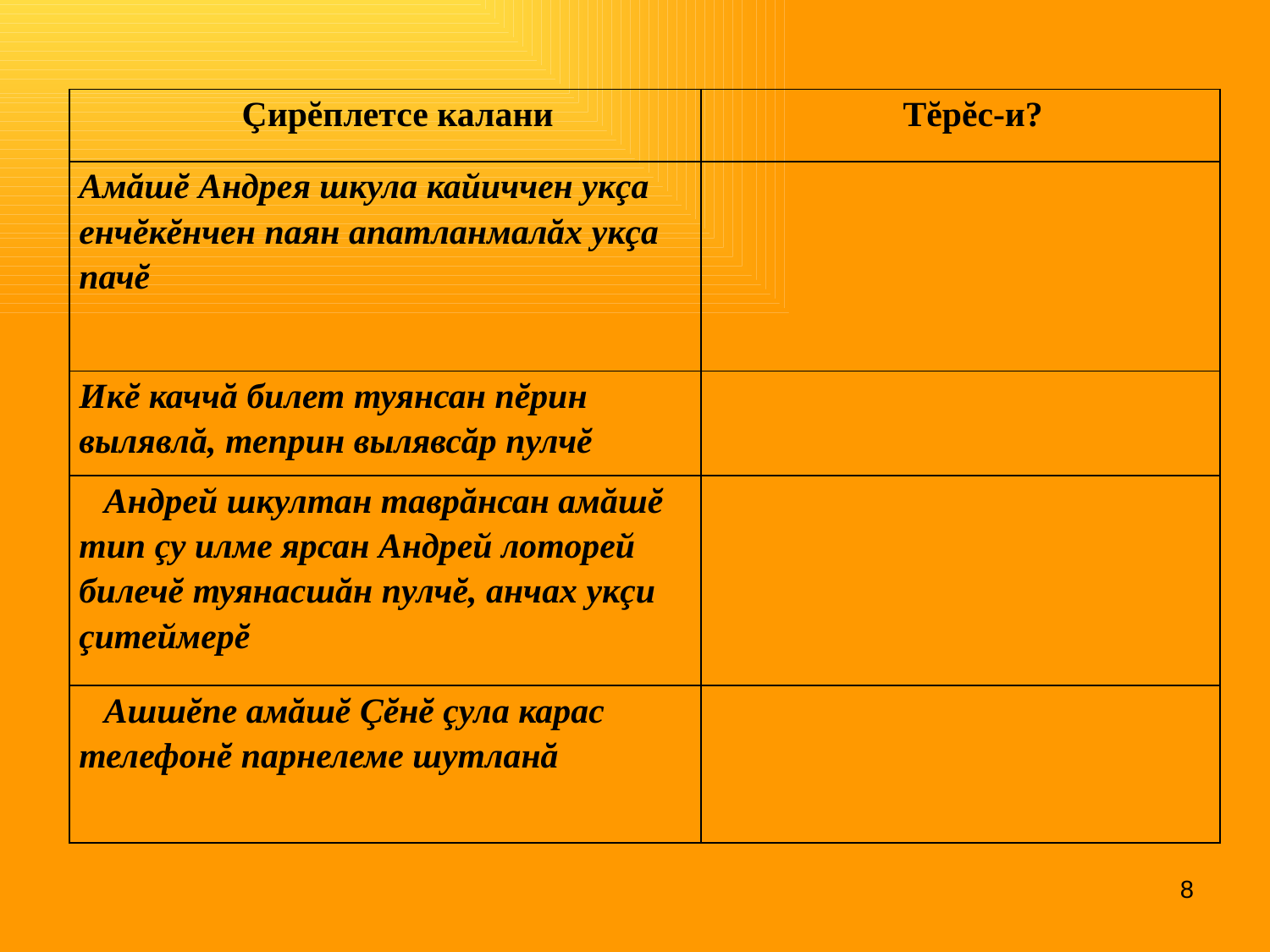

| Çирĕплетсе калани | Тĕрĕс-и? |
| --- | --- |
| Амăшĕ Андрея шкула кайиччен укçа енчĕкĕнчен паян апатланмалăх укçа пачĕ |  |
| Икĕ каччă билет туянсан пĕрин вылявлă, теприн вылявсăр пулчĕ |  |
| Андрей шкултан таврăнсан амăшĕ тип çу илме ярсан Андрей лоторей билечĕ туянасшăн пулчĕ, анчах укçи çитеймерĕ |  |
| Ашшĕпе амăшĕ Çĕнĕ çула карас телефонĕ парнелеме шутланă |  |
8